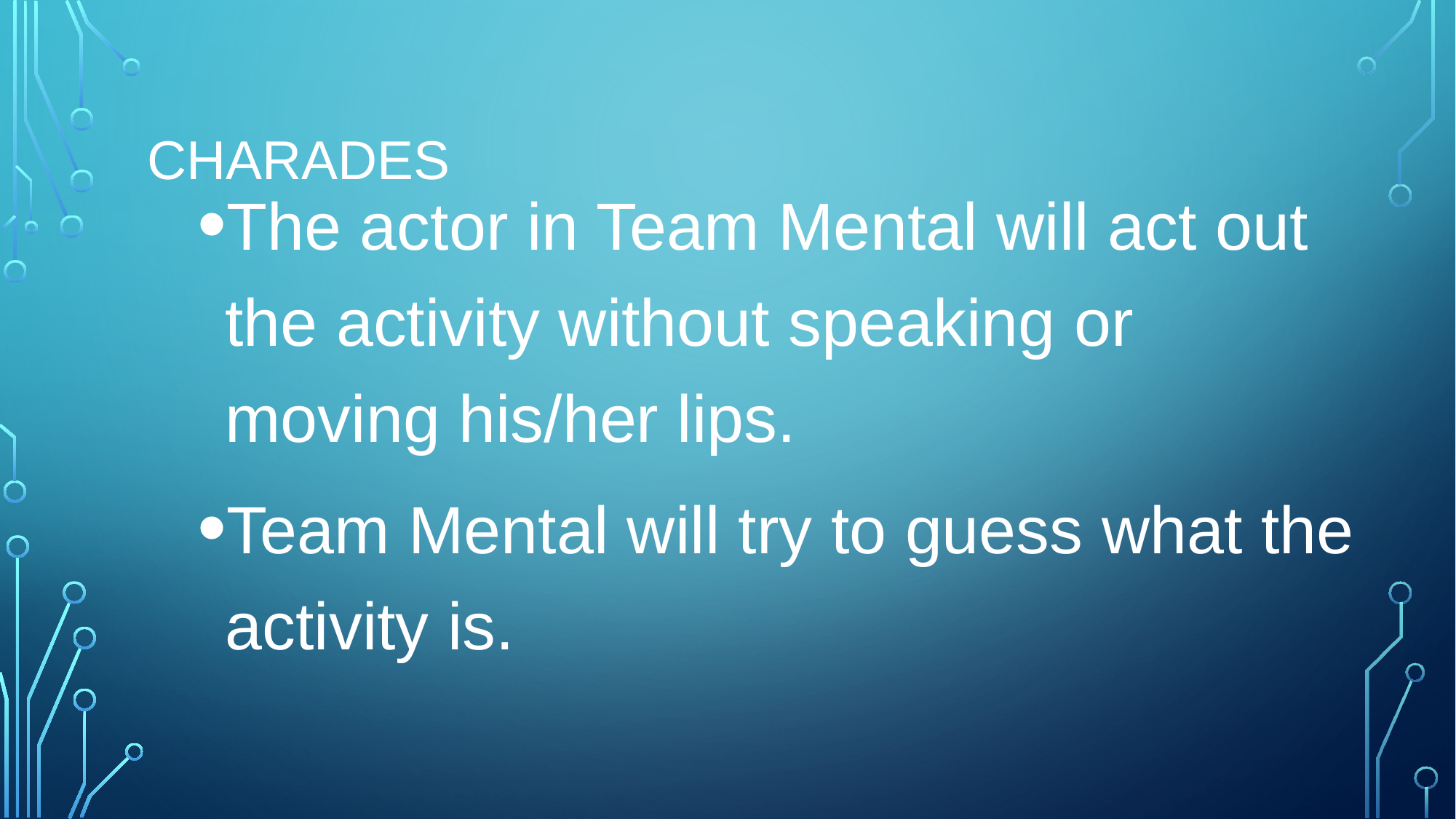

# charades
The actor in Team Mental will act out the activity without speaking or moving his/her lips.
Team Mental will try to guess what the activity is.